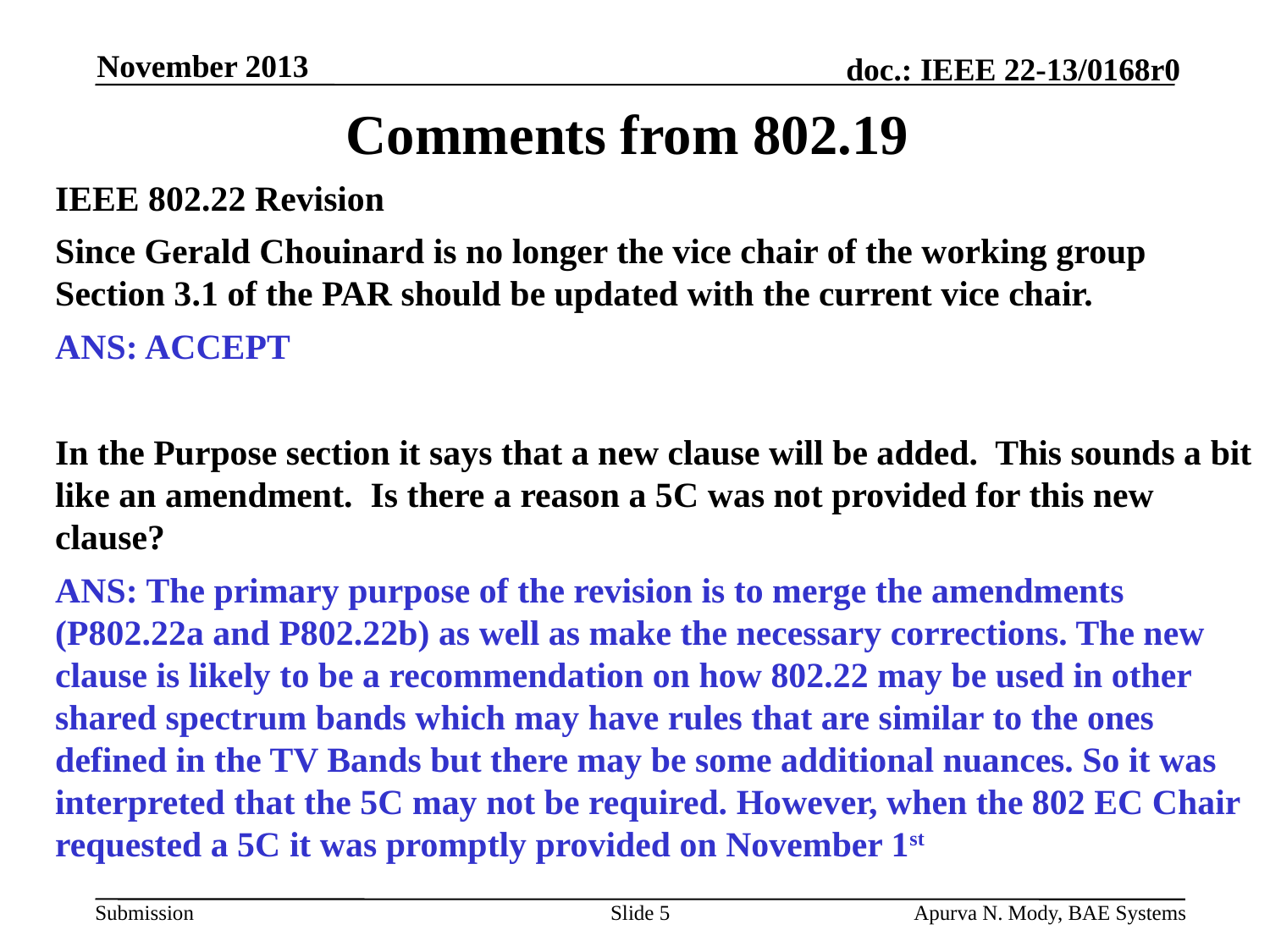

November 2013
# Comments from 802.19
IEEE 802.22 Revision
Since Gerald Chouinard is no longer the vice chair of the working group Section 3.1 of the PAR should be updated with the current vice chair.
ANS: ACCEPT

In the Purpose section it says that a new clause will be added.  This sounds a bit like an amendment.  Is there a reason a 5C was not provided for this new clause?
ANS: The primary purpose of the revision is to merge the amendments (P802.22a and P802.22b) as well as make the necessary corrections. The new clause is likely to be a recommendation on how 802.22 may be used in other shared spectrum bands which may have rules that are similar to the ones defined in the TV Bands but there may be some additional nuances. So it was interpreted that the 5C may not be required. However, when the 802 EC Chair requested a 5C it was promptly provided on November 1st

Slide 5
Apurva N. Mody, BAE Systems